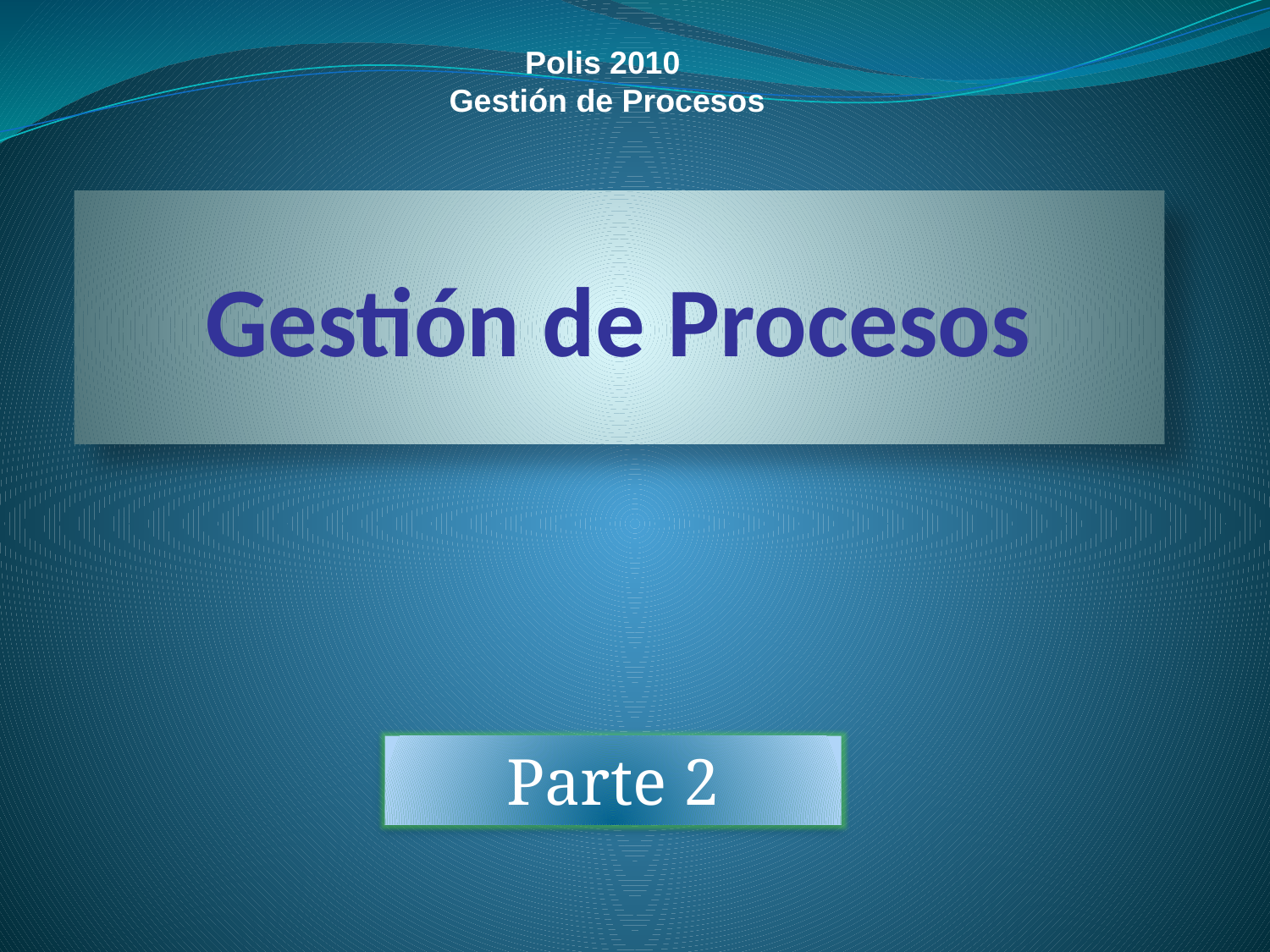

Polis 2010
Gestión de Procesos
# Gestión de Procesos
Parte 2